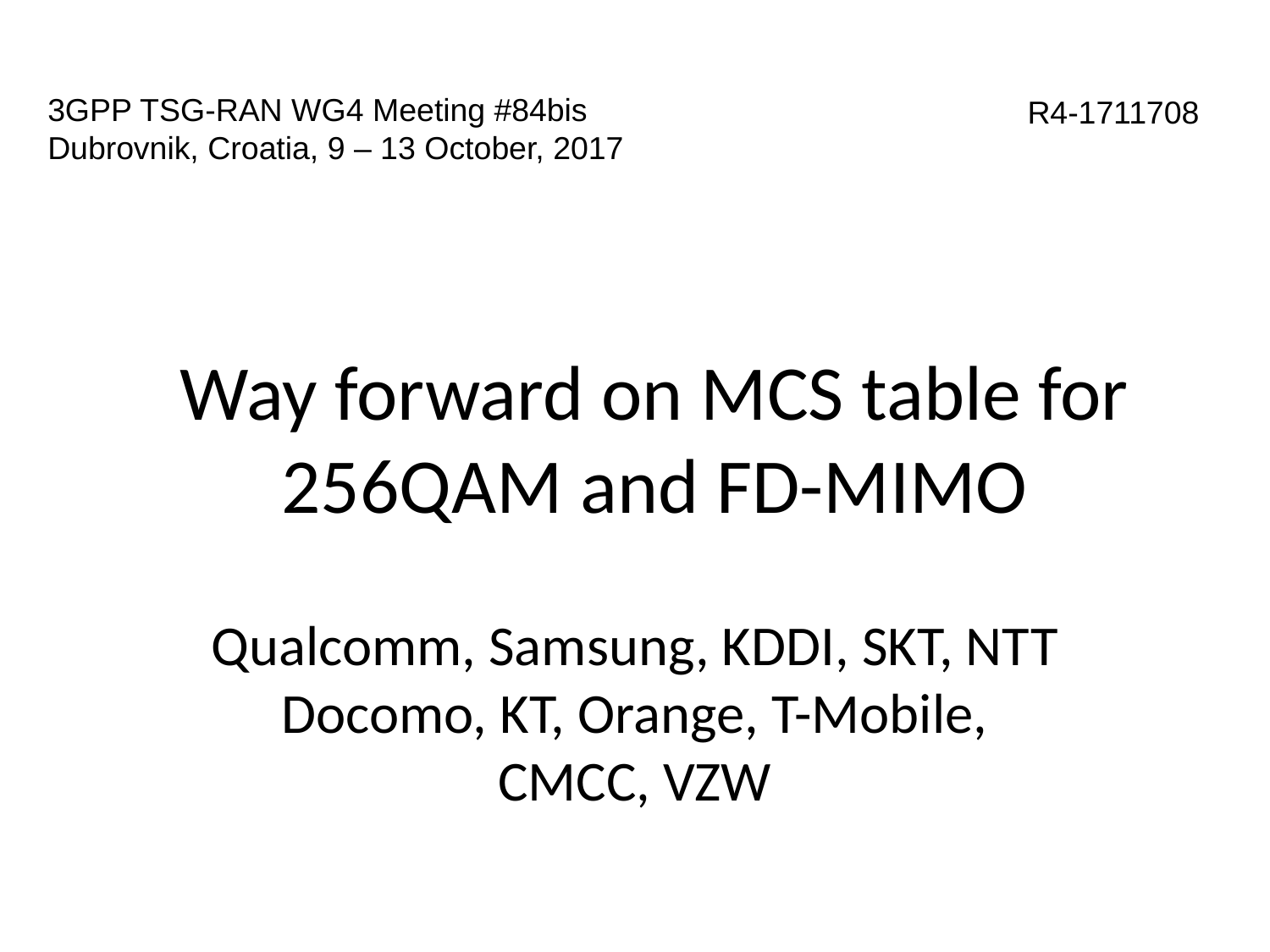

# 3GPP TSG-RAN WG4 Meeting #84bis Dubrovnik, Croatia, 9 – 13 October, 2017
R4-1711708
Way forward on MCS table for 256QAM and FD-MIMO
Qualcomm, Samsung, KDDI, SKT, NTT Docomo, KT, Orange, T-Mobile, CMCC, VZW